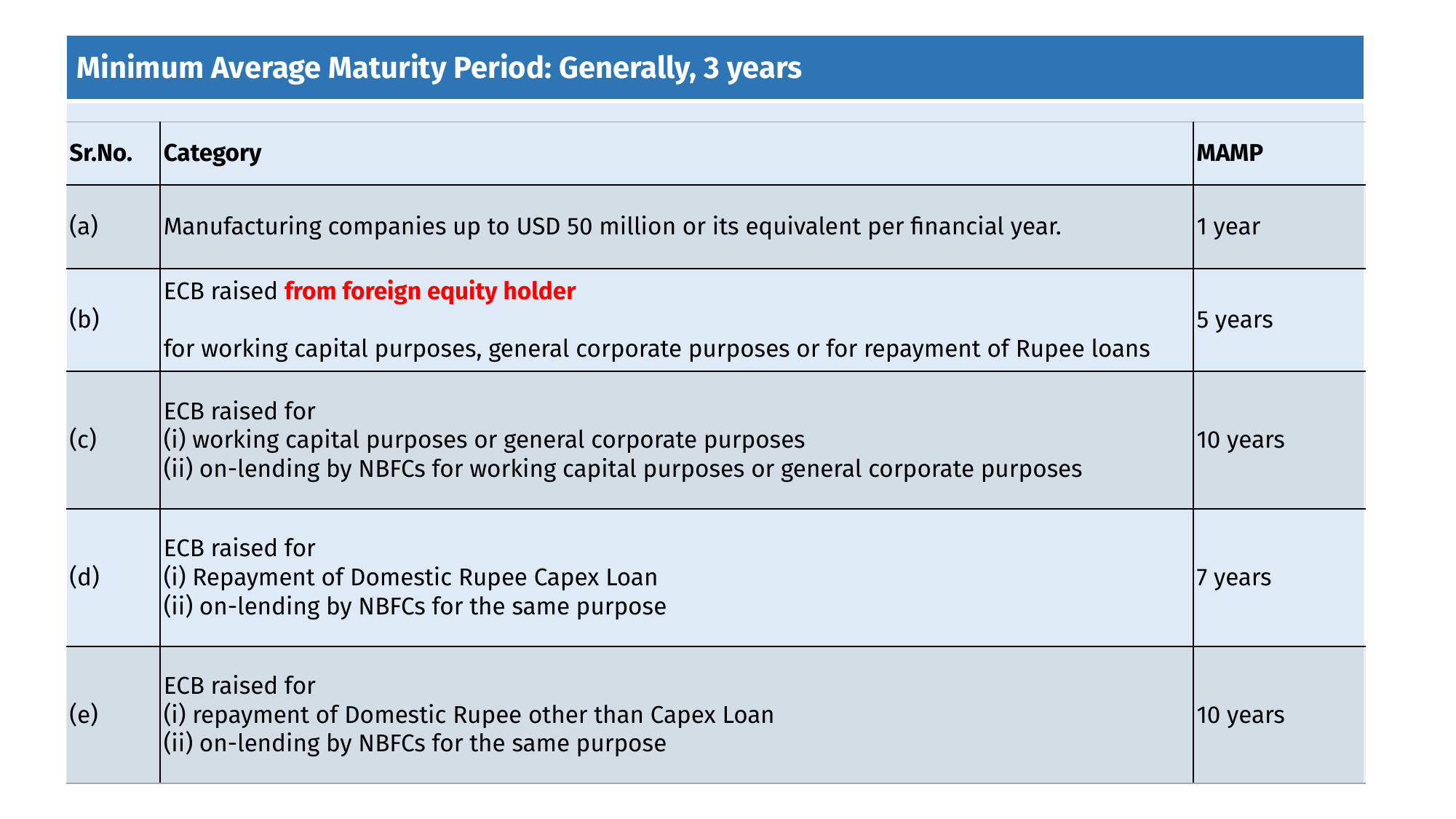

| Minimum Average Maturity Period: Generally, 3 years |
| --- |
|  |
| Sr.No. | Category | MAMP |
| --- | --- | --- |
| (a) | Manufacturing companies up to USD 50 million or its equivalent per financial year. | 1 year |
| (b) | ECB raised from foreign equity holder for working capital purposes, general corporate purposes or for repayment of Rupee loans | 5 years |
| (c) | ECB raised for (i) working capital purposes or general corporate purposes (ii) on-lending by NBFCs for working capital purposes or general corporate purposes | 10 years |
| (d) | ECB raised for (i) Repayment of Domestic Rupee Capex Loan (ii) on-lending by NBFCs for the same purpose | 7 years |
| (e) | ECB raised for (i) repayment of Domestic Rupee other than Capex Loan (ii) on-lending by NBFCs for the same purpose | 10 years |